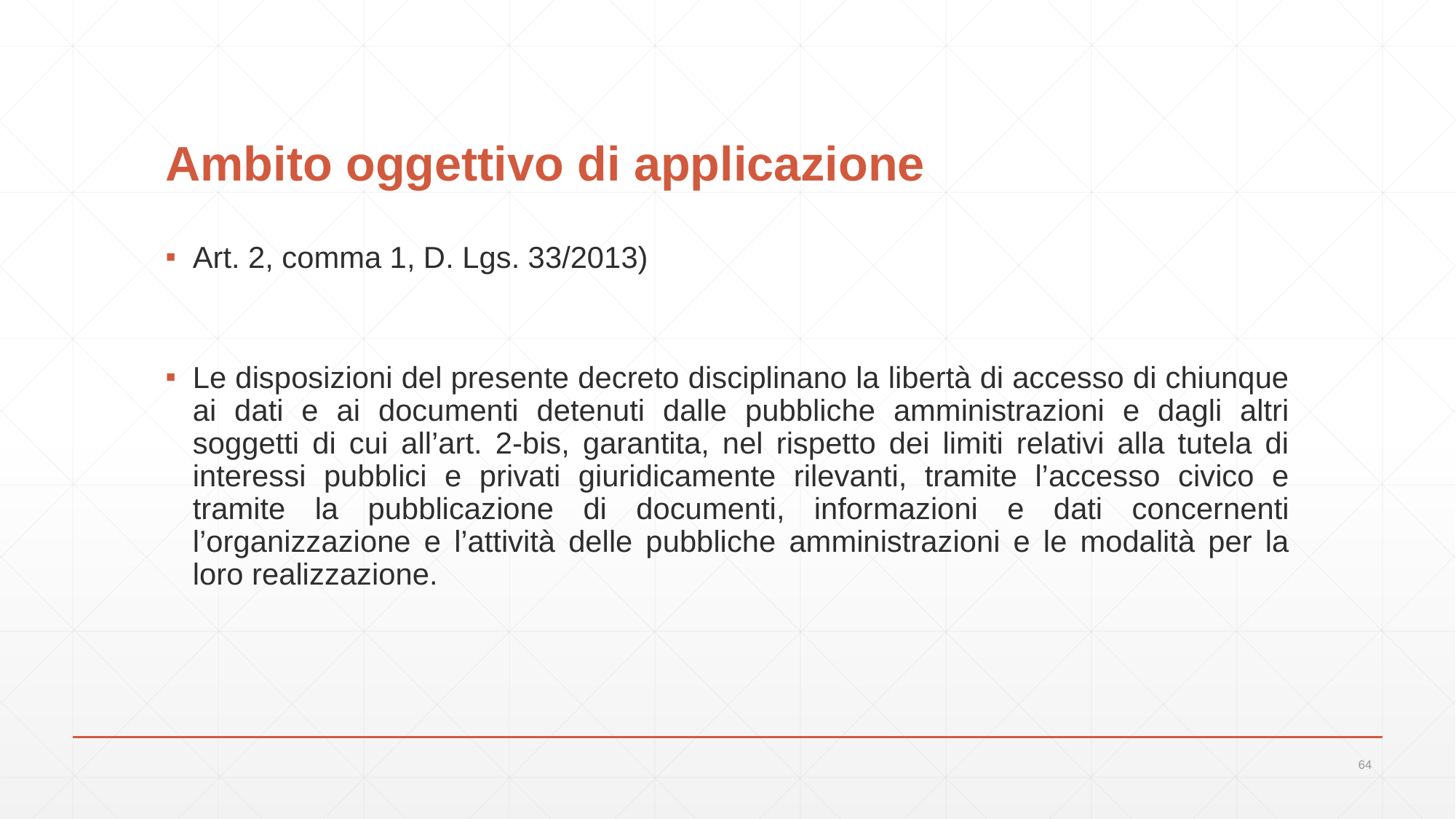

# Ambito oggettivo di applicazione
Art. 2, comma 1, D. Lgs. 33/2013)

Le disposizioni del presente decreto disciplinano la libertà di accesso di chiunque ai dati e ai documenti detenuti dalle pubbliche amministrazioni e dagli altri soggetti di cui all’art. 2-bis, garantita, nel rispetto dei limiti relativi alla tutela di interessi pubblici e privati giuridicamente rilevanti, tramite l’accesso civico e tramite la pubblicazione di documenti, informazioni e dati concernenti l’organizzazione e l’attività delle pubbliche amministrazioni e le modalità per la loro realizzazione.
64